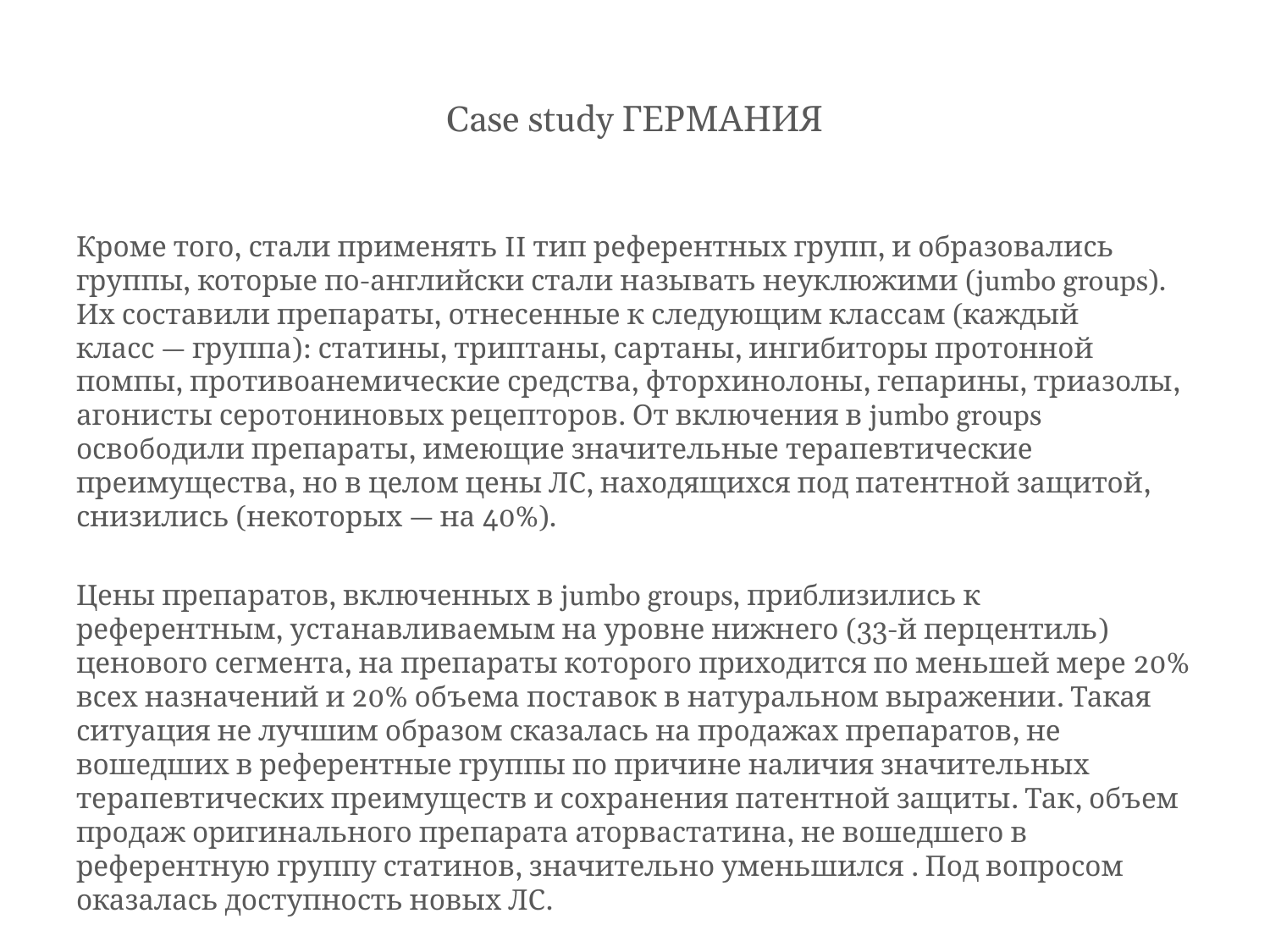

# Case study ГЕРМАНИЯ
Кроме того, стали применять II тип референтных групп, и образовались группы, которые по-английски стали называть неуклюжими (jumbo groups). Их составили препараты, отнесенные к следующим классам (каждый класс — группа): статины, триптаны, сартаны, ингибиторы протонной помпы, противоанемические средства, фторхинолоны, гепарины, триазолы, агонисты серотониновых рецепторов. От включения в jumbo groups освободили препараты, имеющие значительные терапевтические преимущества, но в целом цены ЛС, находящихся под патентной защитой, снизились (некоторых — на 40%).

Цены препаратов, включенных в jumbo groups, приблизились к референтным, устанавливаемым на уровне нижнего (33-й перцентиль) ценового сегмента, на препараты которого приходится по меньшей мере 20% всех назначений и 20% объема поставок в натуральном выражении. Такая ситуация не лучшим образом сказалась на продажах препаратов, не вошедших в референтные группы по причине наличия значительных терапевтических преимуществ и сохранения патентной защиты. Так, объем продаж оригинального препарата аторвастатина, не вошедшего в референтную группу статинов, значительно уменьшился . Под вопросом оказалась доступность новых ЛС.